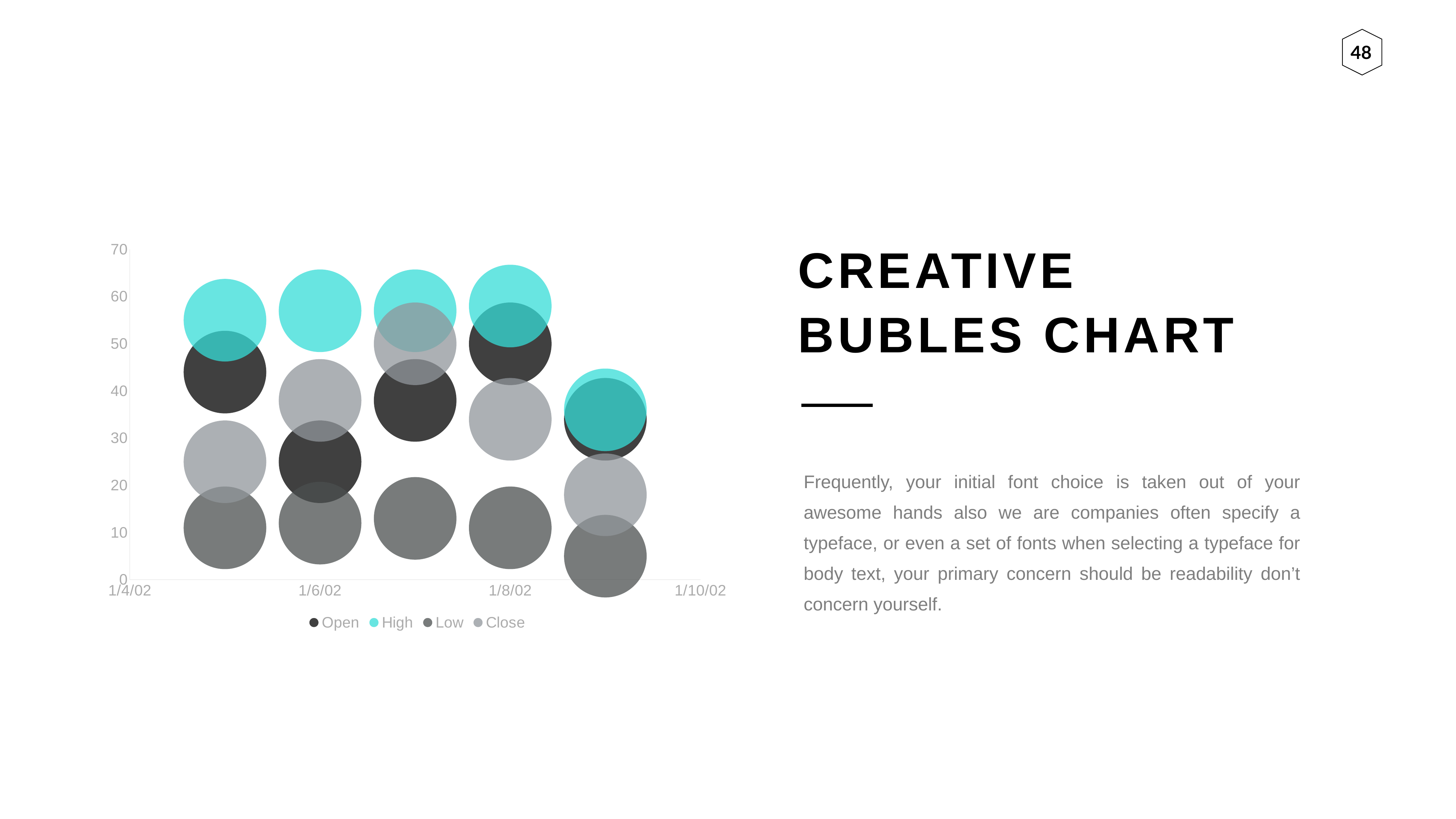

### Chart

| Category | Open | High | Low | Close |
|---|---|---|---|---|
CREATIVE
BUBLES CHART
Frequently, your initial font choice is taken out of your awesome hands also we are companies often specify a typeface, or even a set of fonts when selecting a typeface for body text, your primary concern should be readability don’t concern yourself.